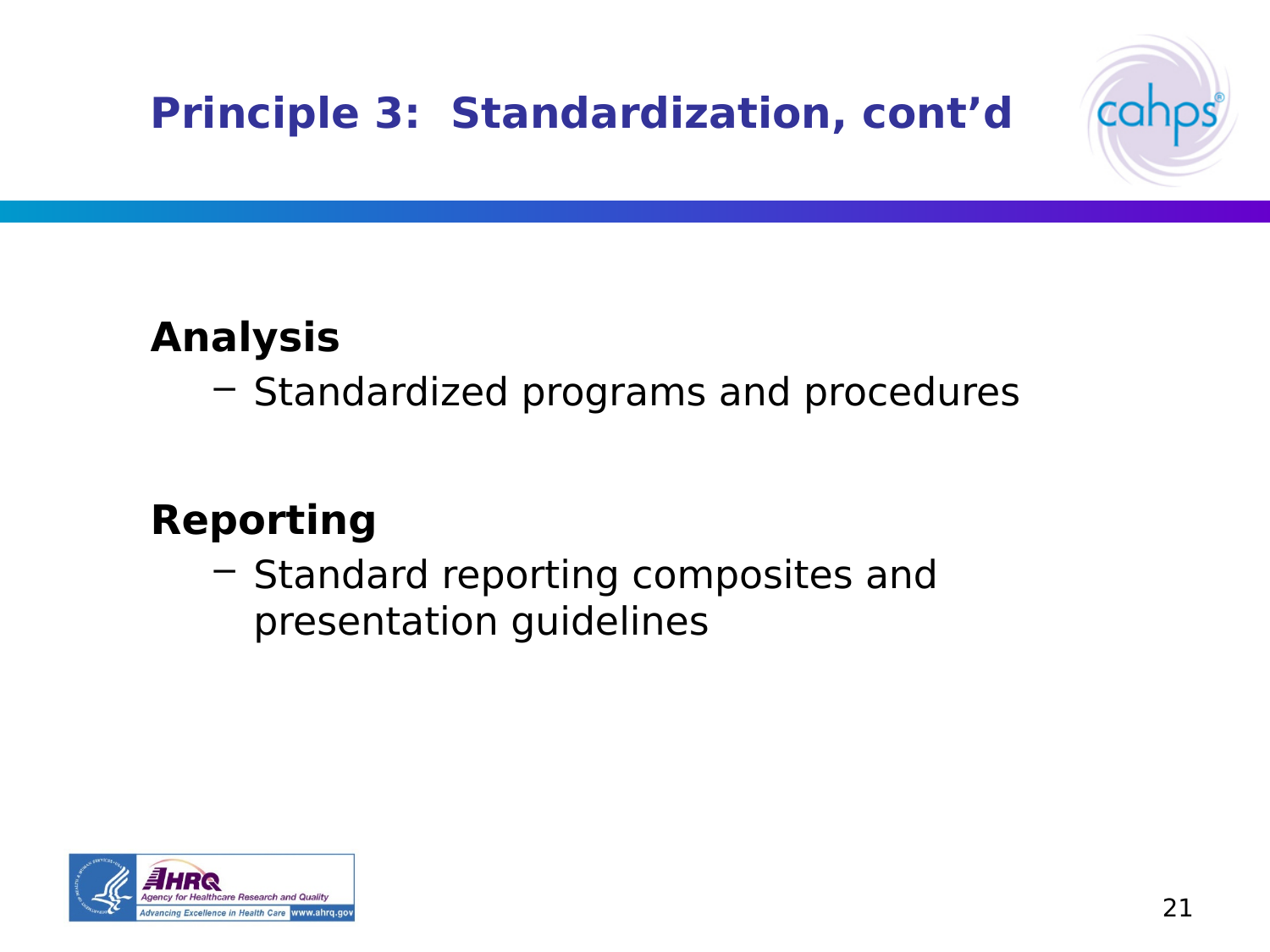

# Principle 3:  Standardization, cont’d

Analysis
Standardized programs and procedures

Reporting
Standard reporting composites and presentation guidelines

21